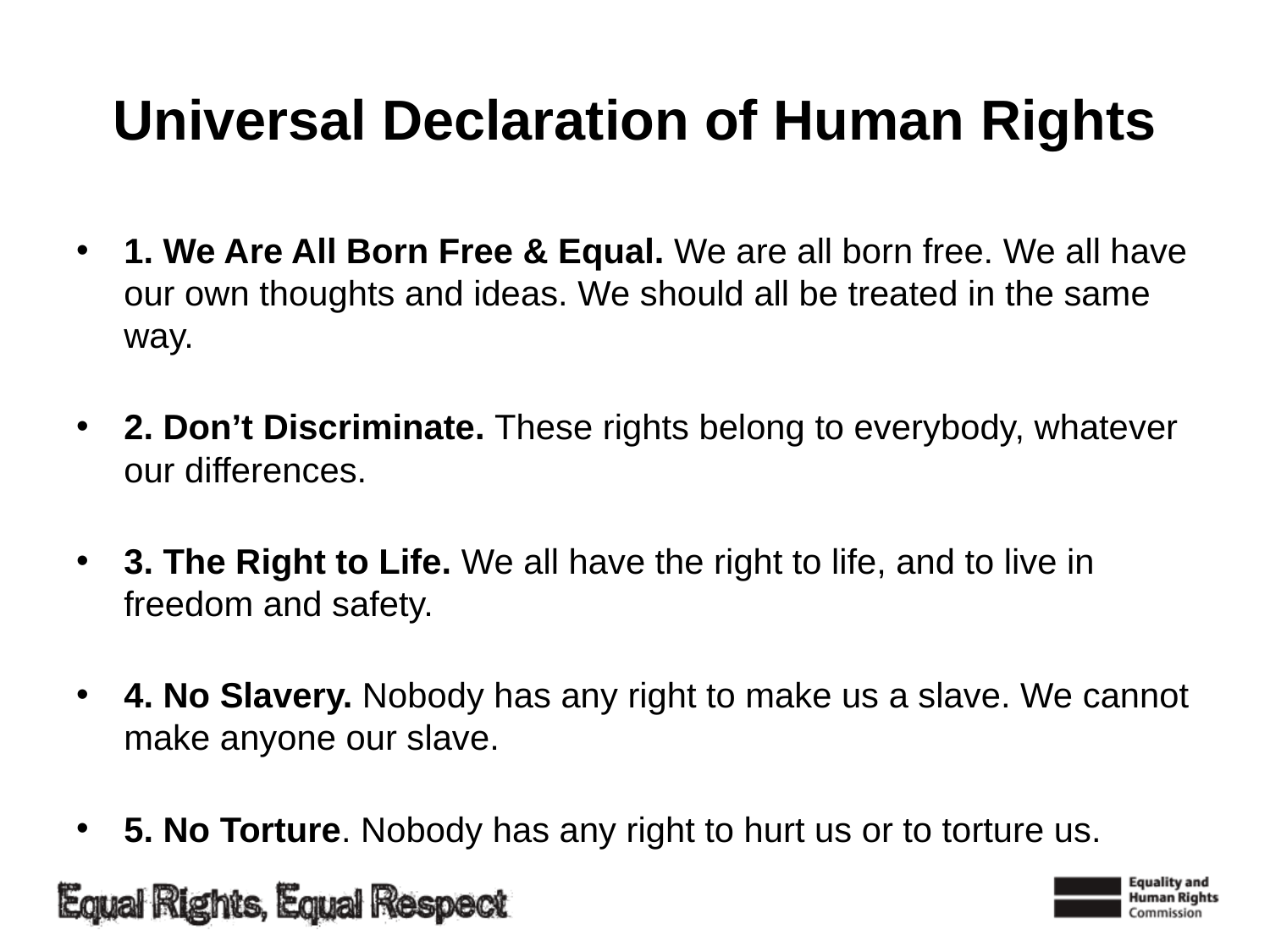

# Universal Declaration of Human Rights
1. We Are All Born Free & Equal. We are all born free. We all have our own thoughts and ideas. We should all be treated in the same way.
2. Don’t Discriminate. These rights belong to everybody, whatever our differences.
3. The Right to Life. We all have the right to life, and to live in freedom and safety.
4. No Slavery. Nobody has any right to make us a slave. We cannot make anyone our slave.
5. No Torture. Nobody has any right to hurt us or to torture us.